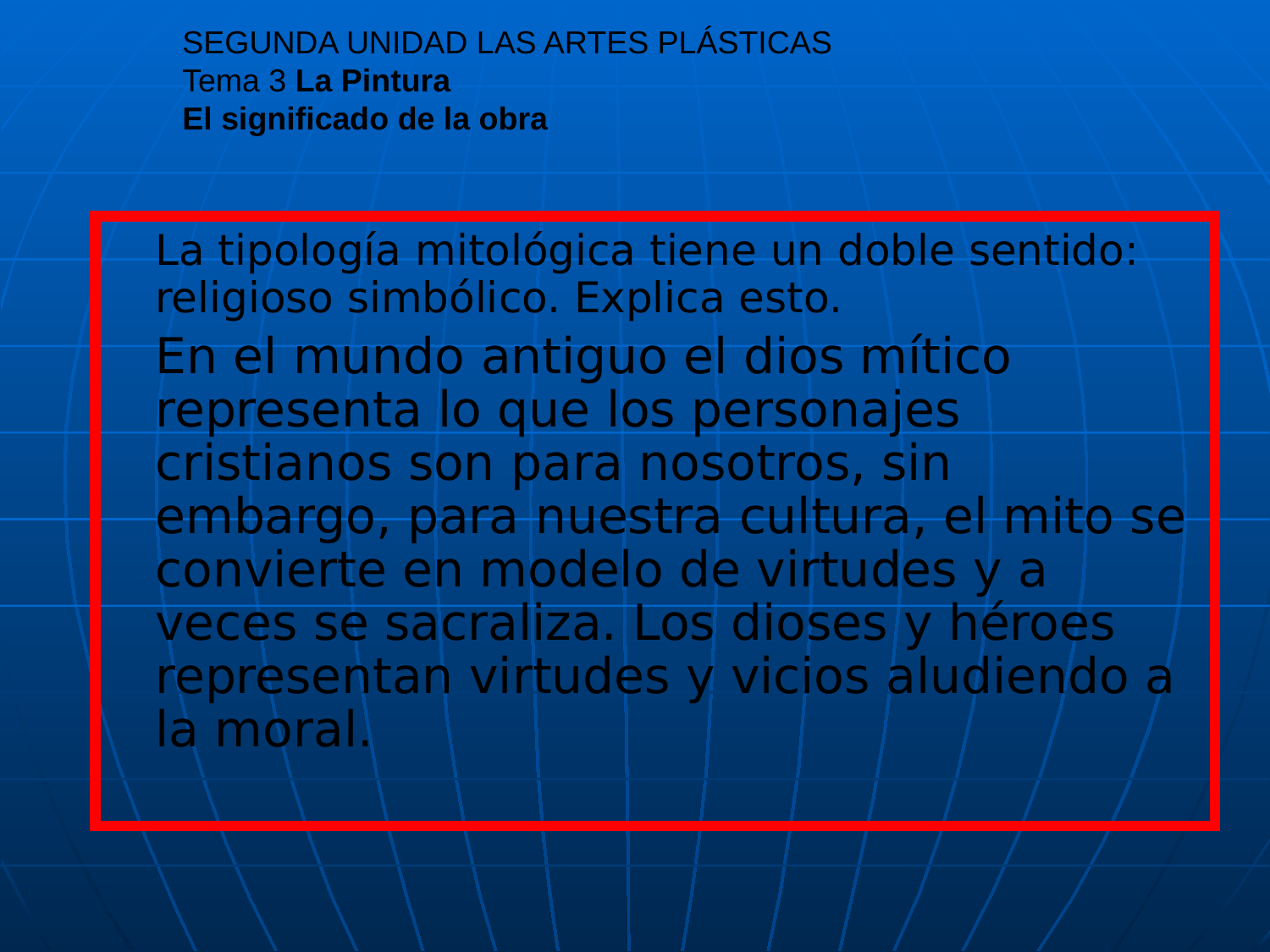

# SEGUNDA UNIDAD LAS ARTES PLÁSTICAS Tema 3 La Pintura El significado de la obra
 	La tipología mitológica tiene un doble sentido: religioso simbólico. Explica esto.
	En el mundo antiguo el dios mítico representa lo que los personajes cristianos son para nosotros, sin embargo, para nuestra cultura, el mito se convierte en modelo de virtudes y a veces se sacraliza. Los dioses y héroes representan virtudes y vicios aludiendo a la moral.